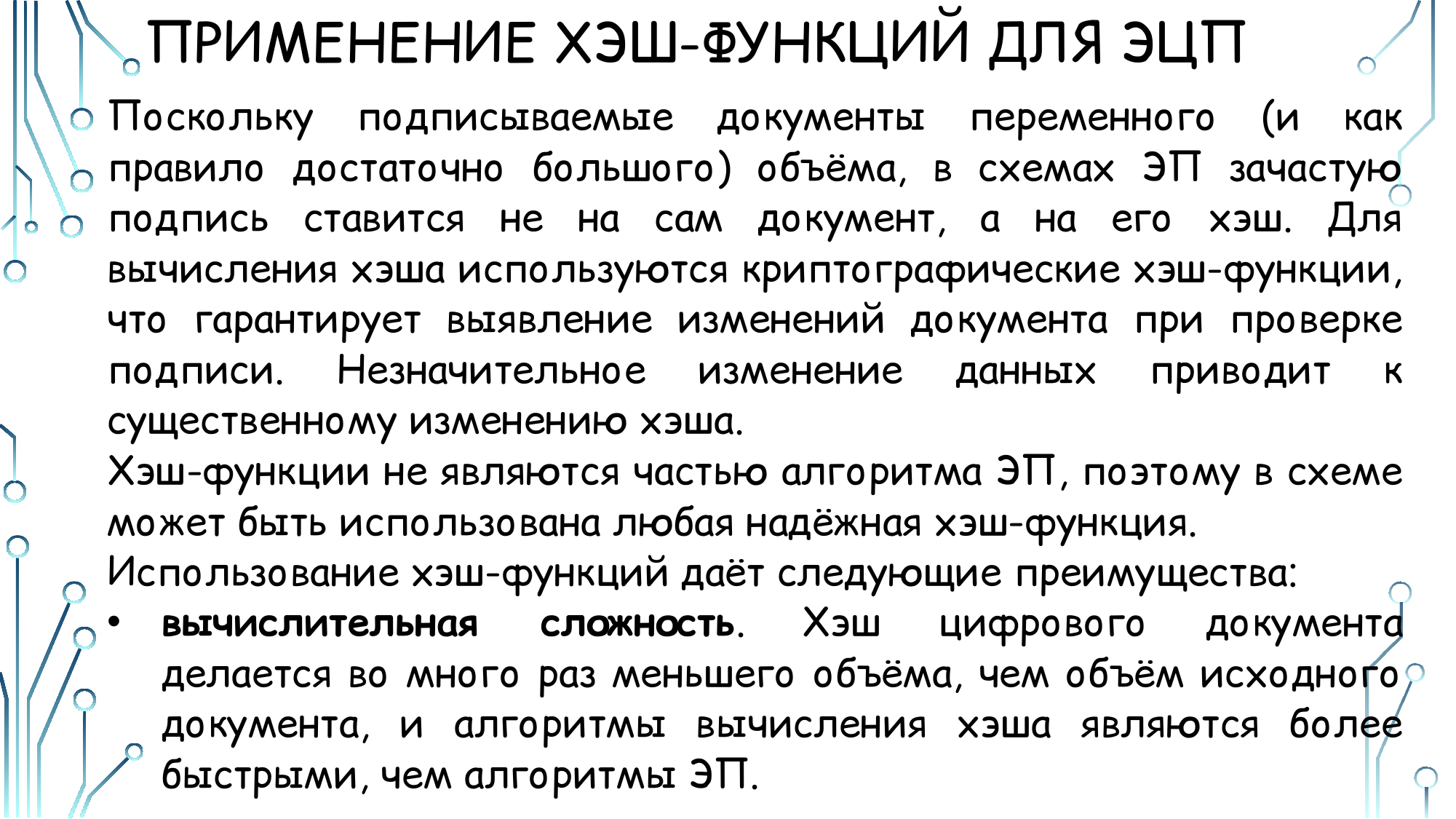

# ПРИМЕНЕНИЕ Хэш-ФУНКЦИЙ для ЭЦП
Поскольку подписываемые документы переменного (и как правило достаточно большого) объёма, в схемах ЭП зачастую подпись ставится не на сам документ, а на его хэш. Для вычисления хэша используются криптографические хэш-функции, что гарантирует выявление изменений документа при проверке подписи. Незначительное изменение данных приводит к существенному изменению хэша.
Хэш-функции не являются частью алгоритма ЭП, поэтому в схеме может быть использована любая надёжная хэш-функция.
Использование хэш-функций даёт следующие преимущества:
вычислительная сложность. Хэш цифрового документа делается во много раз меньшего объёма, чем объём исходного документа, и алгоритмы вычисления хэша являются более быстрыми, чем алгоритмы ЭП.